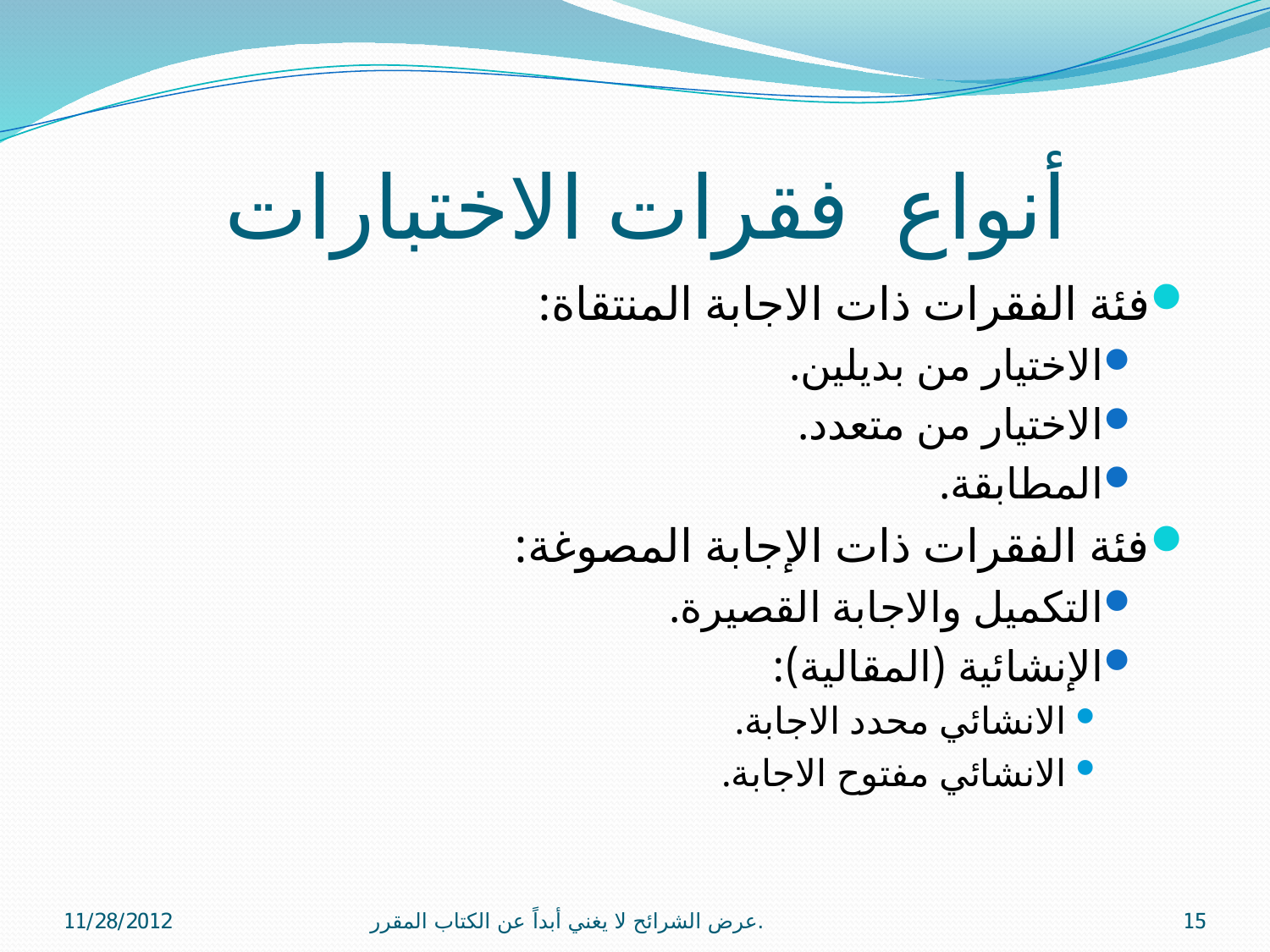

# أنواع  فقرات الاختبارات
فئة الفقرات ذات الاجابة المنتقاة:
الاختيار من بديلين.
الاختيار من متعدد.
المطابقة.
فئة الفقرات ذات الإجابة المصوغة:
التكميل والاجابة القصيرة.
الإنشائية (المقالية):
الانشائي محدد الاجابة.
الانشائي مفتوح الاجابة.

11/28/2012
عرض الشرائح لا يغني أبداً عن الكتاب المقرر.
15